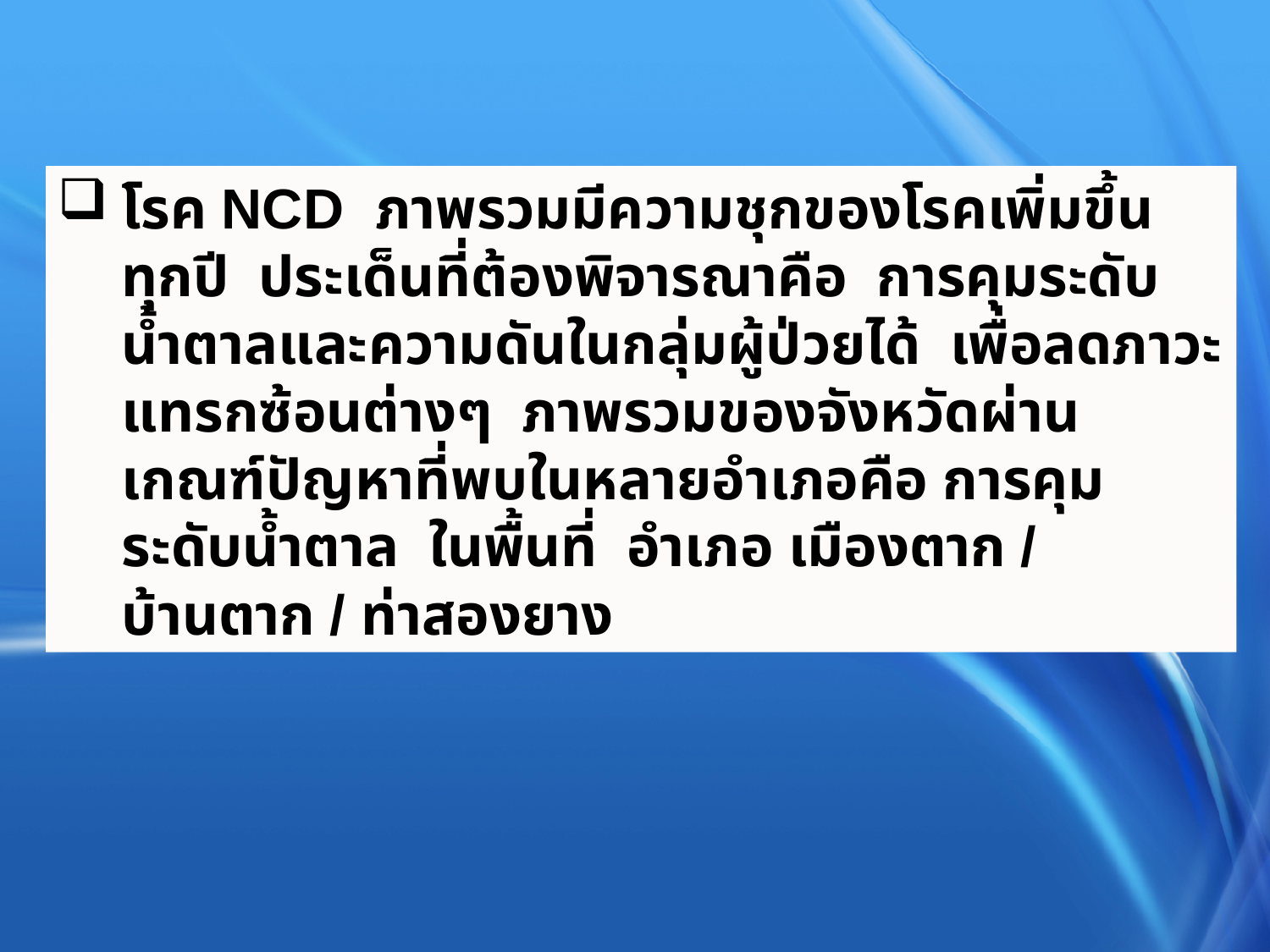

โรค NCD  ภาพรวมมีความชุกของโรคเพิ่มขึ้นทุกปี  ประเด็นที่ต้องพิจารณาคือ  การคุมระดับน้ำตาลและความดันในกลุ่มผู้ป่วยได้  เพื่อลดภาวะแทรกซ้อนต่างๆ  ภาพรวมของจังหวัดผ่านเกณฑ์ปัญหาที่พบในหลายอำเภอคือ การคุมระดับน้ำตาล  ในพื้นที่  อำเภอ เมืองตาก / บ้านตาก / ท่าสองยาง